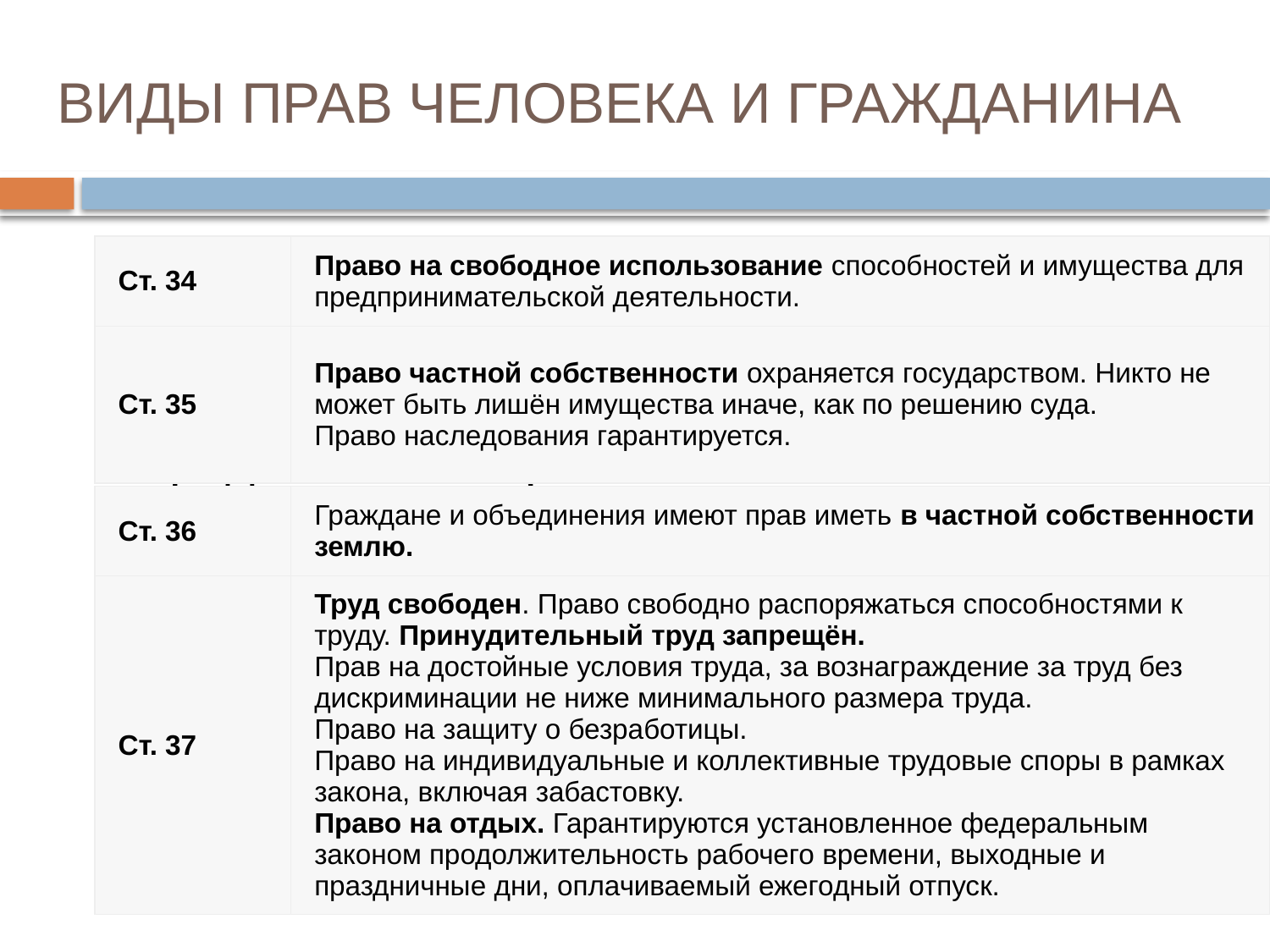

# ВИДЫ ПРАВ ЧЕЛОВЕКА И ГРАЖДАНИНА
Экономические права.
Узаконенные возможности распоряжения средствам производства, рабочей силой, предметами потребления.
| Ст. 34 | Право на свободное использование способностей и имущества для предпринимательской деятельности. |
| --- | --- |
| Ст. 35 | Право частной собственности охраняется государством. Никто не может быть лишён имущества иначе, как по решению суда. Право наследования гарантируется. |
| --- | --- |
| Ст. 36 | Граждане и объединения имеют прав иметь в частной собственности землю. |
| --- | --- |
| Ст. 37 | Труд свободен. Право свободно распоряжаться способностями к труду. Принудительный труд запрещён. Прав на достойные условия труда, за вознаграждение за труд без дискриминации не ниже минимального размера труда. Право на защиту о безработицы. Право на индивидуальные и коллективные трудовые споры в рамках закона, включая забастовку. Право на отдых. Гарантируются установленное федеральным законом продолжительность рабочего времени, выходные и праздничные дни, оплачиваемый ежегодный отпуск. |
| --- | --- |